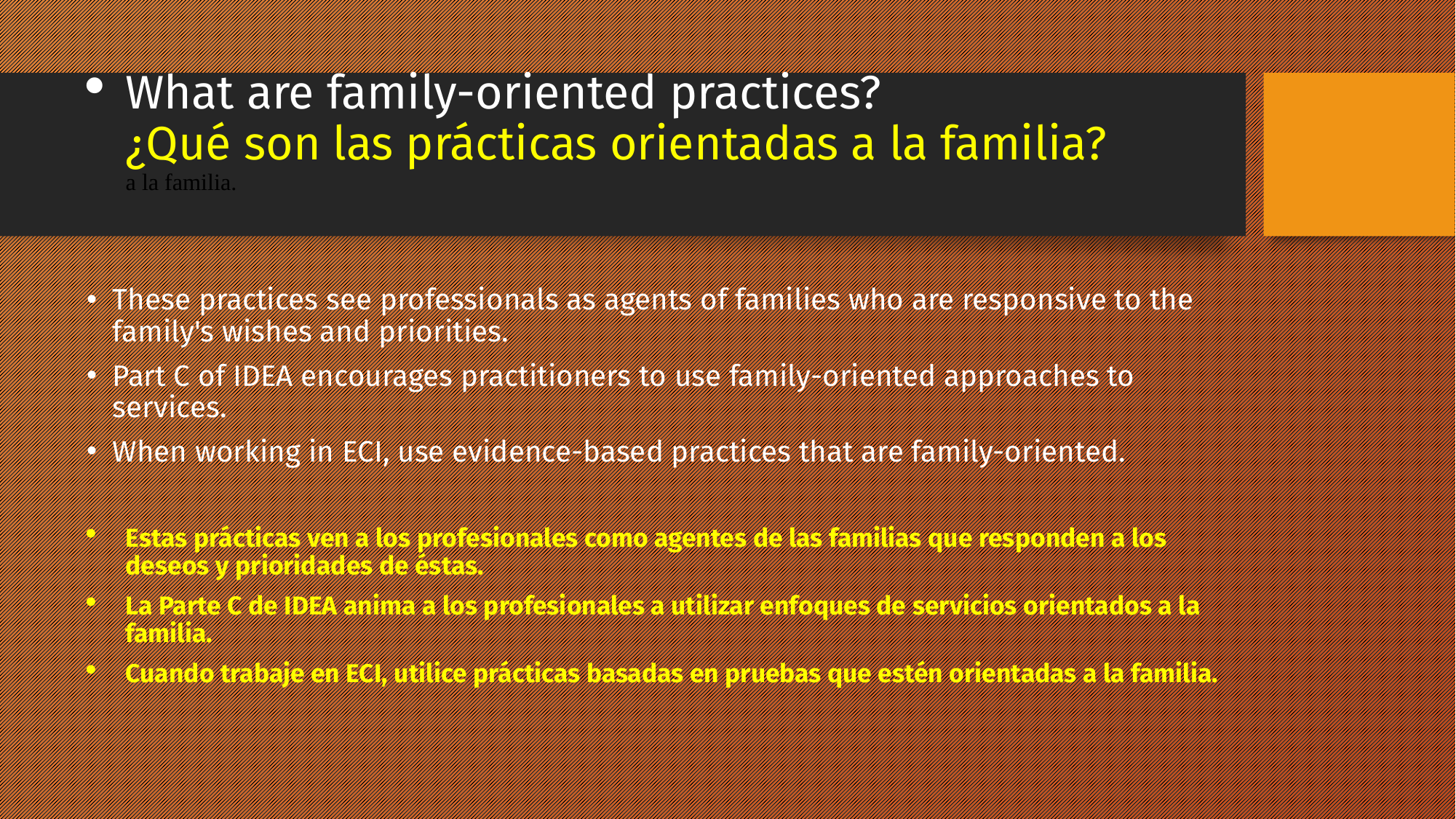

# What are family-oriented practices? ¿Qué son las prácticas orientadas a la familia? a la familia.
These practices see professionals as agents of families who are responsive to the family's wishes and priorities.
Part C of IDEA encourages practitioners to use family-oriented approaches to services.
When working in ECI, use evidence-based practices that are family-oriented.

Estas prácticas ven a los profesionales como agentes de las familias que responden a los deseos y prioridades de éstas.
La Parte C de IDEA anima a los profesionales a utilizar enfoques de servicios orientados a la familia.
Cuando trabaje en ECI, utilice prácticas basadas en pruebas que estén orientadas a la familia.